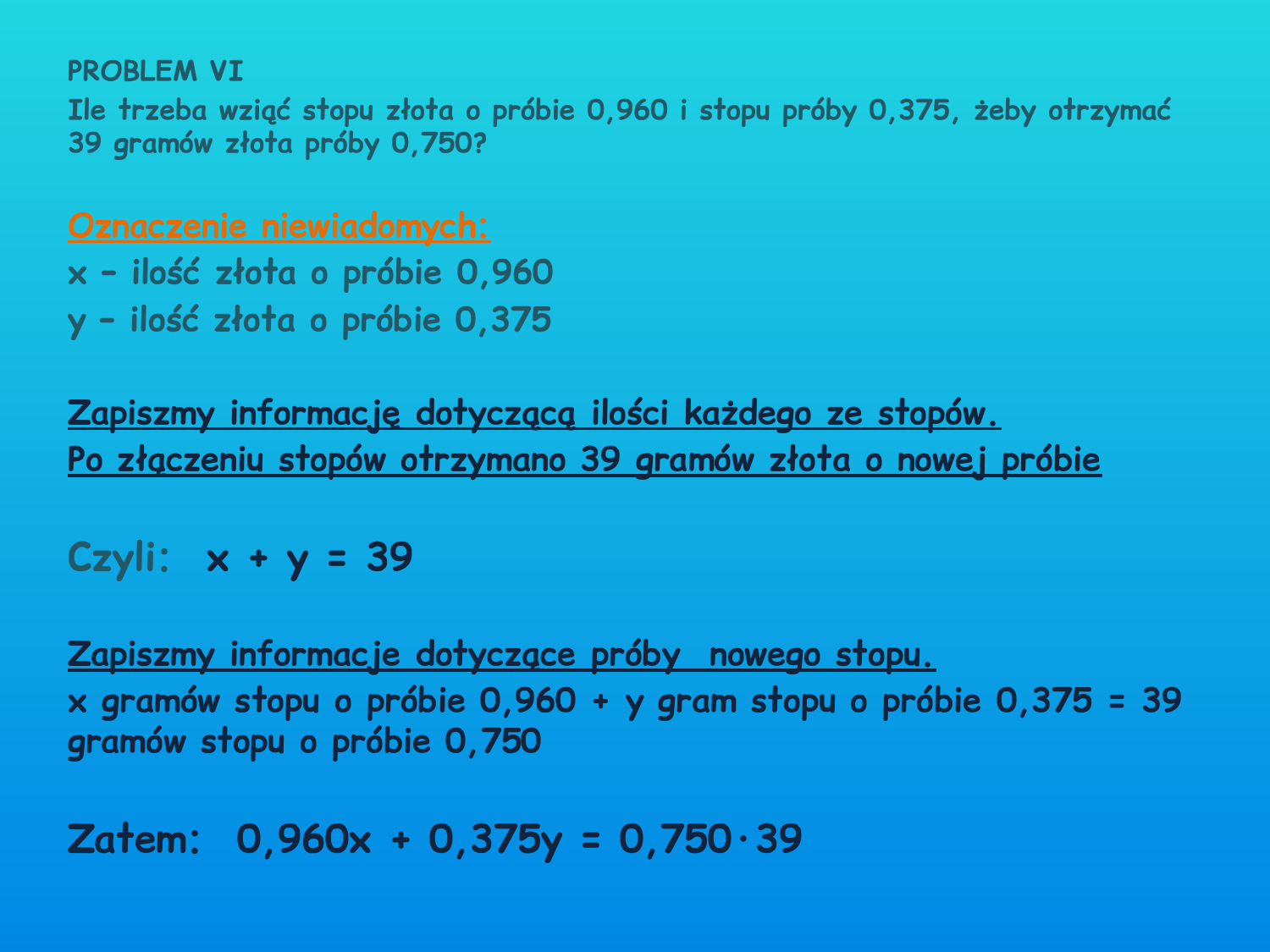

PROBLEM VI
Ile trzeba wziąć stopu złota o próbie 0,960 i stopu próby 0,375, żeby otrzymać 39 gramów złota próby 0,750?

Oznaczenie niewiadomych:
x – ilość złota o próbie 0,960
y – ilość złota o próbie 0,375

Zapiszmy informację dotyczącą ilości każdego ze stopów.
Po złączeniu stopów otrzymano 39 gramów złota o nowej próbie

Czyli:  x + y = 39

Zapiszmy informacje dotyczące próby  nowego stopu.
x gramów stopu o próbie 0,960 + y gram stopu o próbie 0,375 = 39 gramów stopu o próbie 0,750

Zatem:  0,960x + 0,375y = 0,750∙39